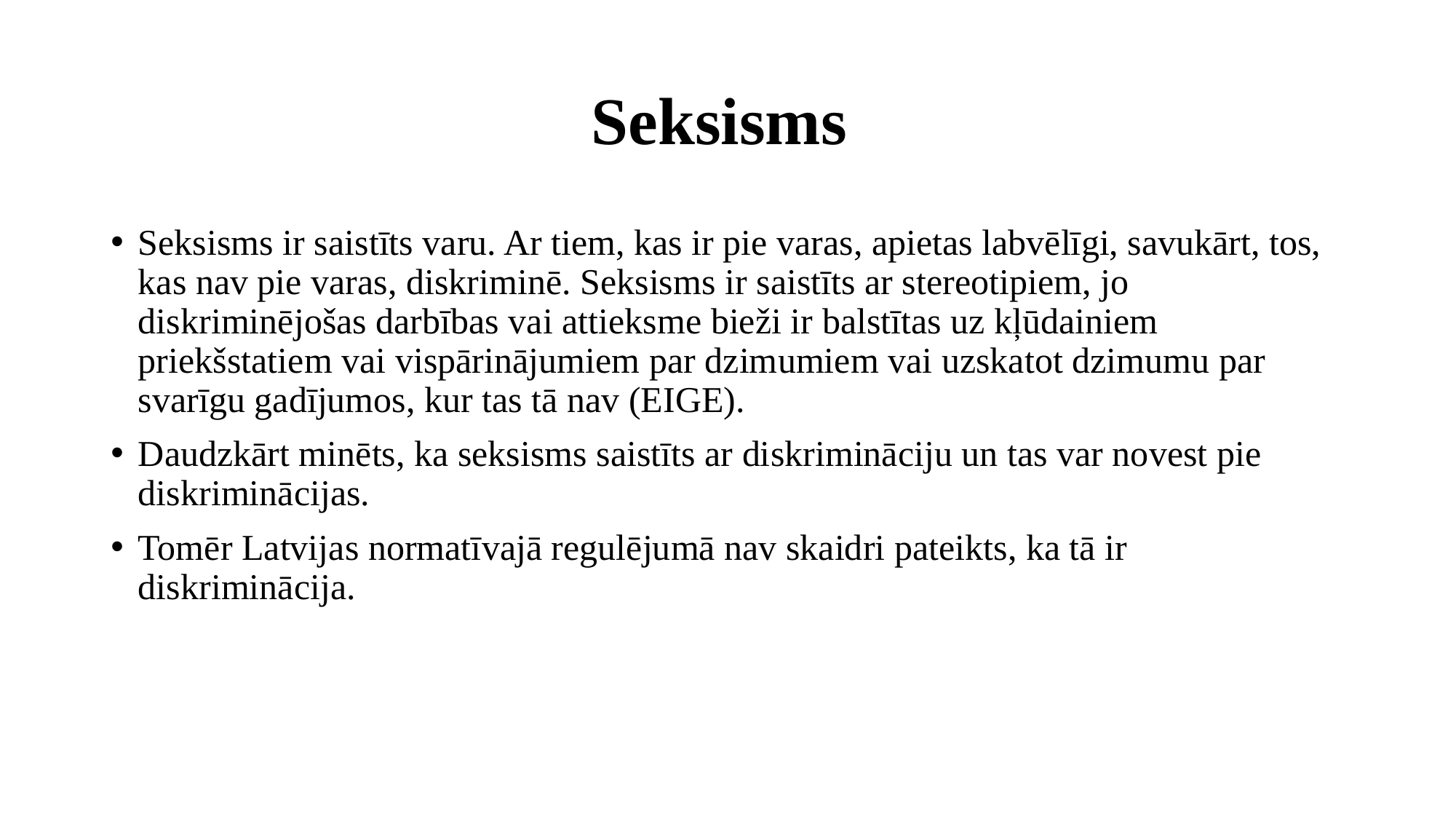

# Seksisms
Seksisms ir saistīts varu. Ar tiem, kas ir pie varas, apietas labvēlīgi, savukārt, tos, kas nav pie varas, diskriminē. Seksisms ir saistīts ar stereotipiem, jo diskriminējošas darbības vai attieksme bieži ir balstītas uz kļūdainiem priekšstatiem vai vispārinājumiem par dzimumiem vai uzskatot dzimumu par svarīgu gadījumos, kur tas tā nav (EIGE).
Daudzkārt minēts, ka seksisms saistīts ar diskrimināciju un tas var novest pie diskriminācijas.
Tomēr Latvijas normatīvajā regulējumā nav skaidri pateikts, ka tā ir diskriminācija.